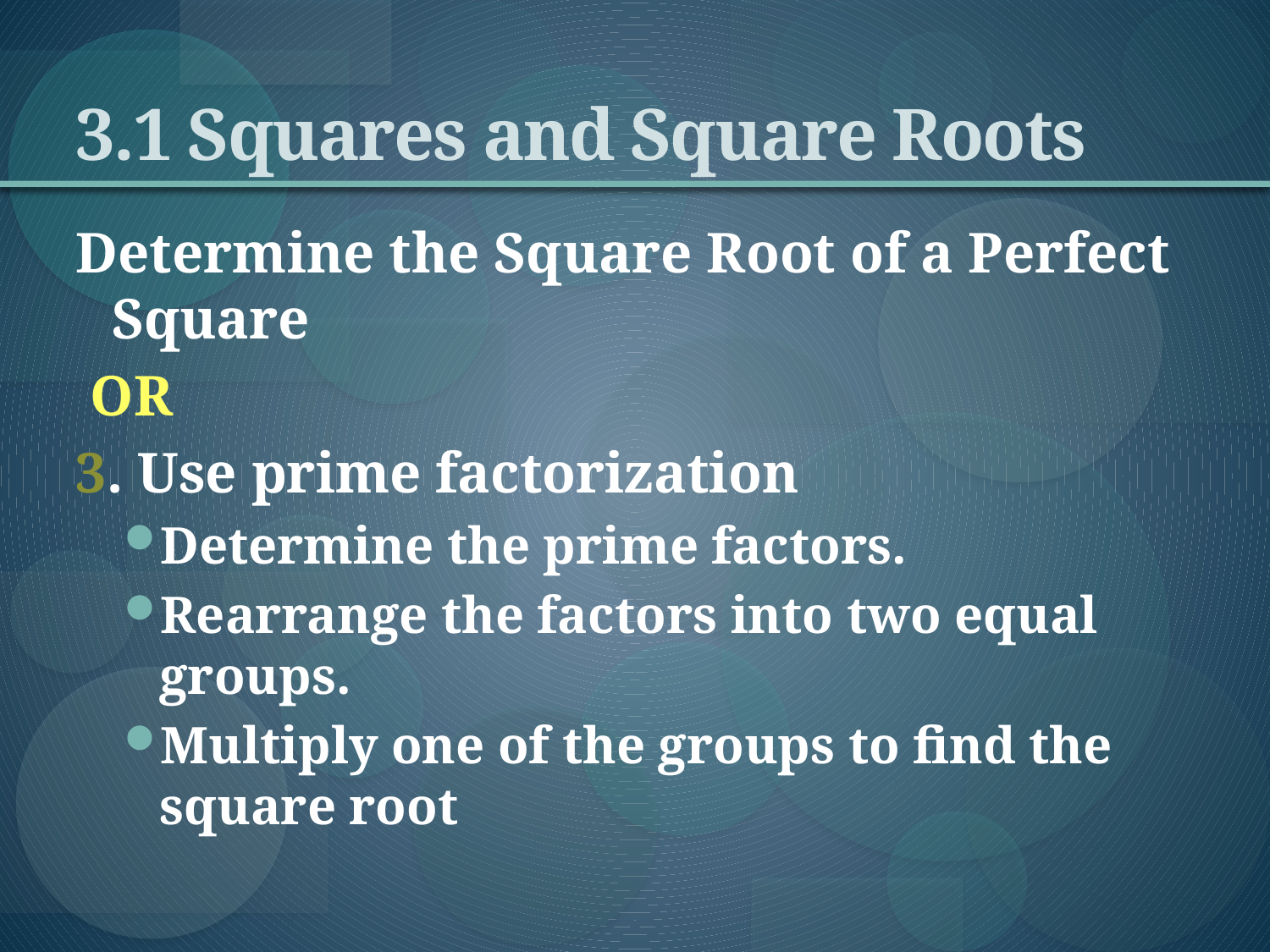

# 3.1 Squares and Square Roots
Determine the Square Root of a Perfect Square
 OR
3. Use prime factorization
Determine the prime factors.
Rearrange the factors into two equal groups.
Multiply one of the groups to find the square root